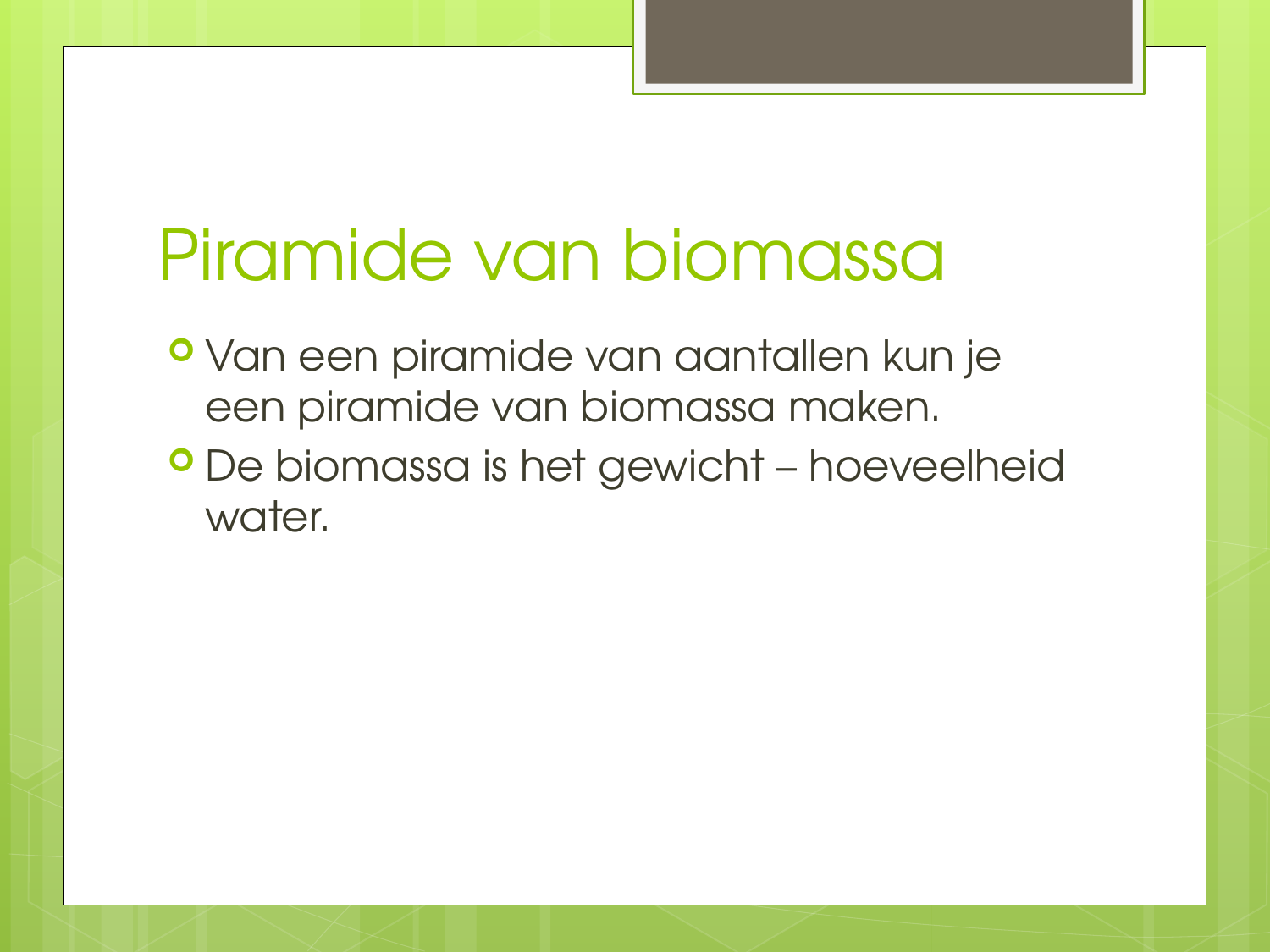

# Piramide van biomassa
Van een piramide van aantallen kun je een piramide van biomassa maken.
De biomassa is het gewicht – hoeveelheid water.